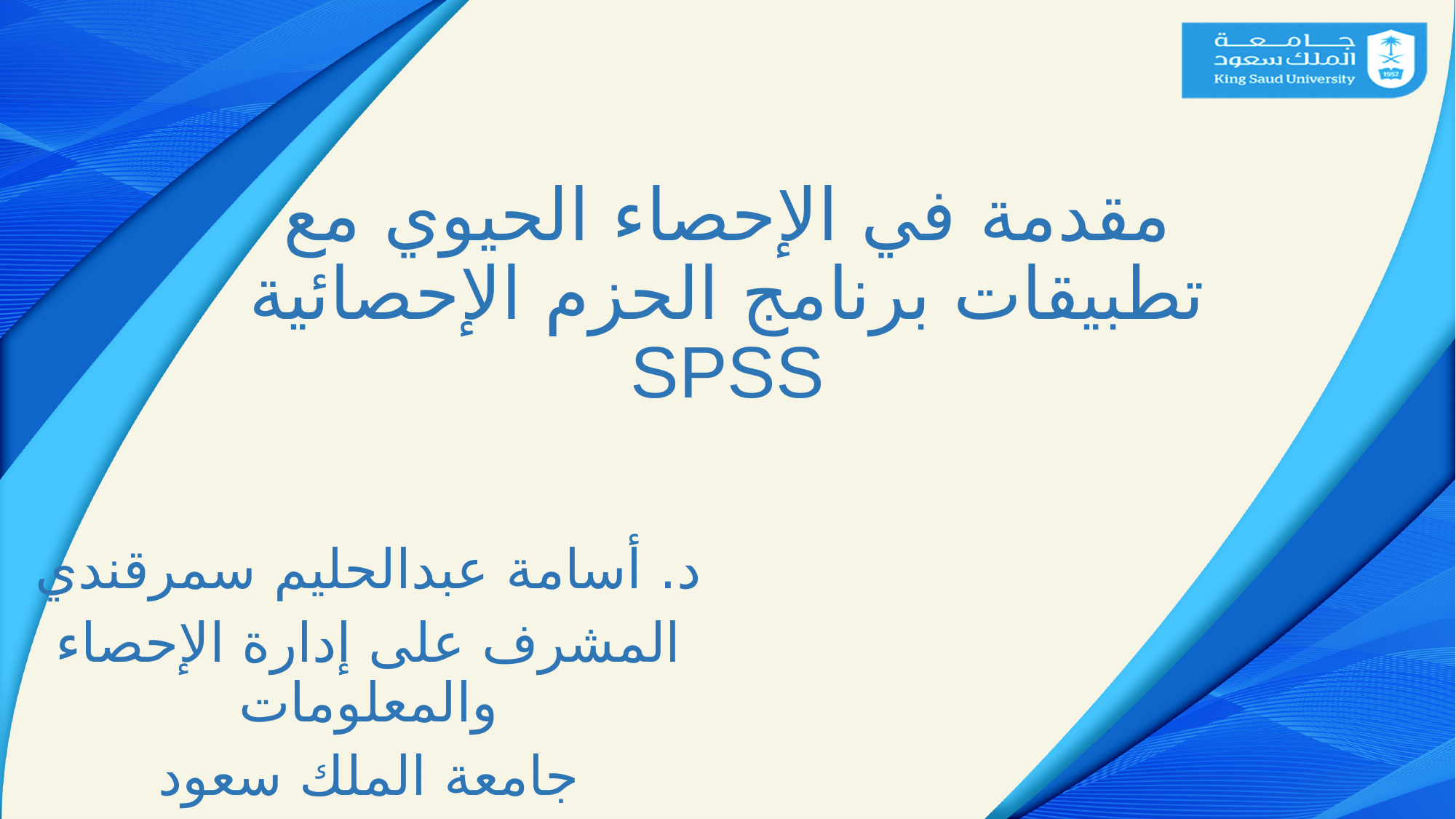

# مقدمة في الإحصاء الحيوي مع تطبيقات برنامج الحزم الإحصائية SPSS
د. أسامة عبدالحليم سمرقندي
المشرف على إدارة الإحصاء والمعلومات
جامعة الملك سعود